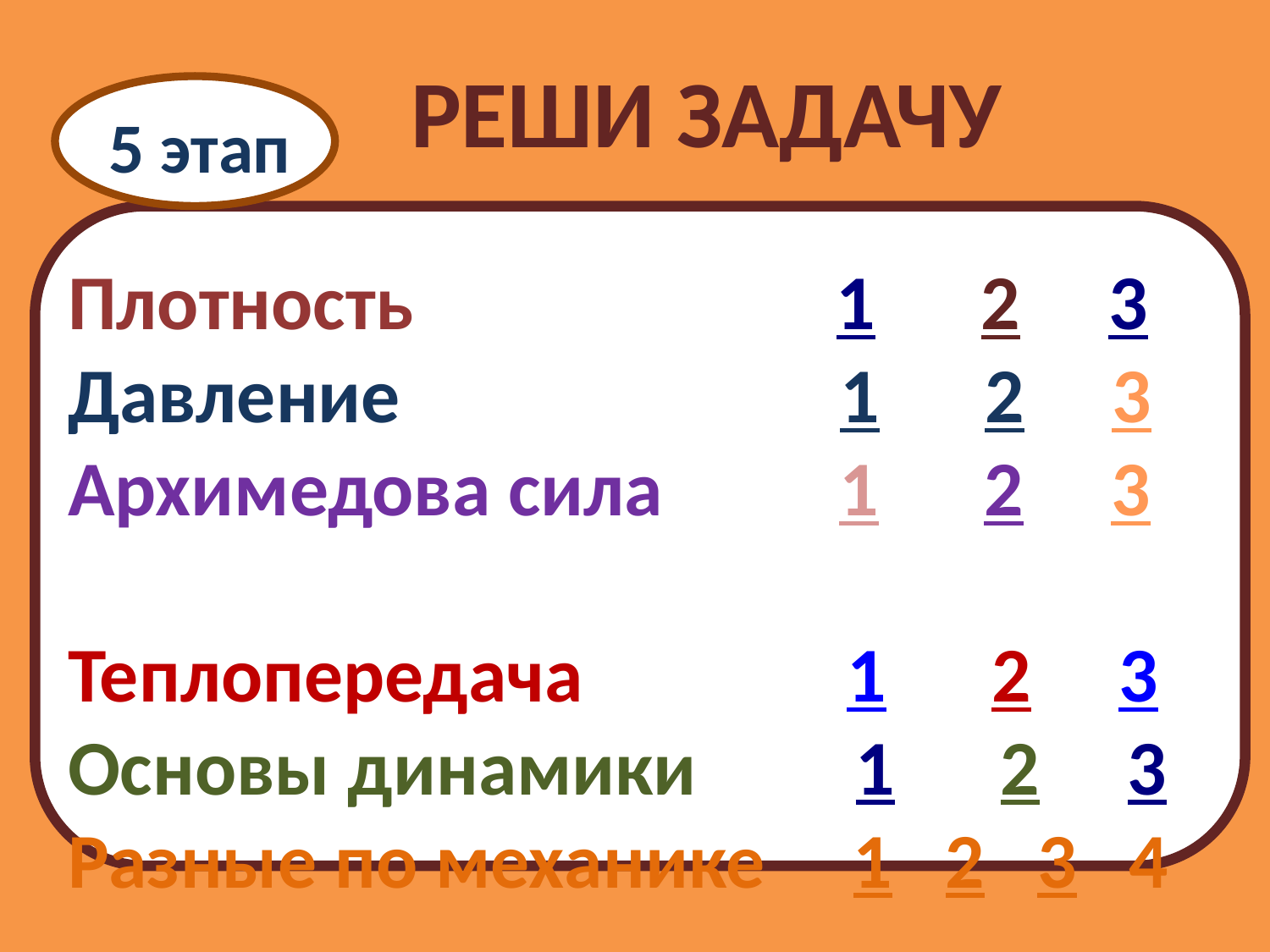

Реши задачу

5 этап

Плотность                        1      2     3
Давление                         1      2     3
Архимедова сила          1      2     3
Теплопередача               1      2     3
Основы динамики         1      2     3
Разные по механике     1   2   3   4